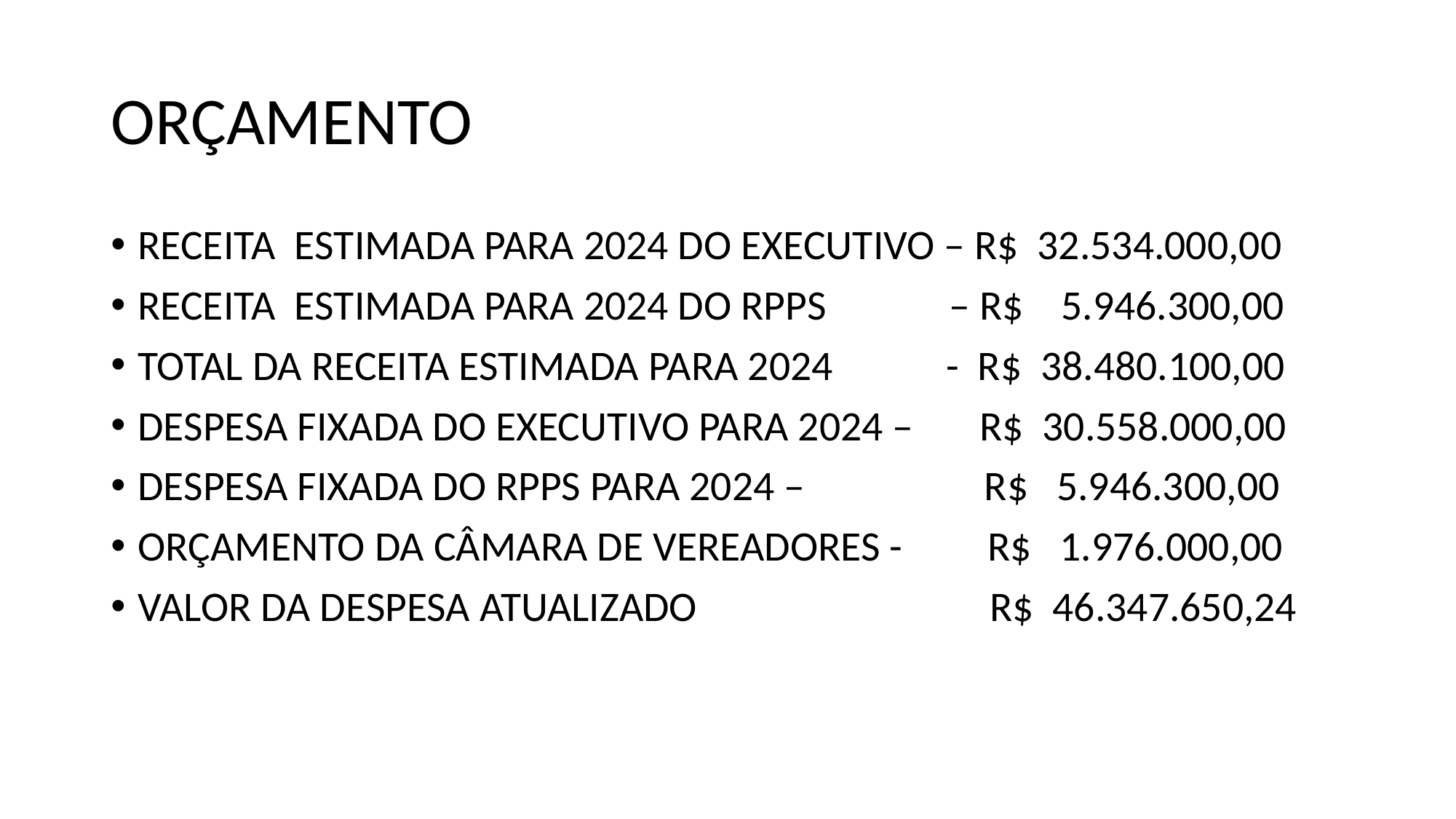

# ORÇAMENTO
RECEITA  ESTIMADA PARA 2024 DO EXECUTIVO – R$  32.534.000,00
RECEITA  ESTIMADA PARA 2024 DO RPPS             – R$    5.946.300,00
TOTAL DA RECEITA ESTIMADA PARA 2024            -  R$  38.480.100,00
DESPESA FIXADA DO EXECUTIVO PARA 2024 –       R$  30.558.000,00
DESPESA FIXADA DO RPPS PARA 2024 –                   R$   5.946.300,00
ORÇAMENTO DA CÂMARA DE VEREADORES -         R$   1.976.000,00
VALOR DA DESPESA ATUALIZADO                               R$  46.347.650,24